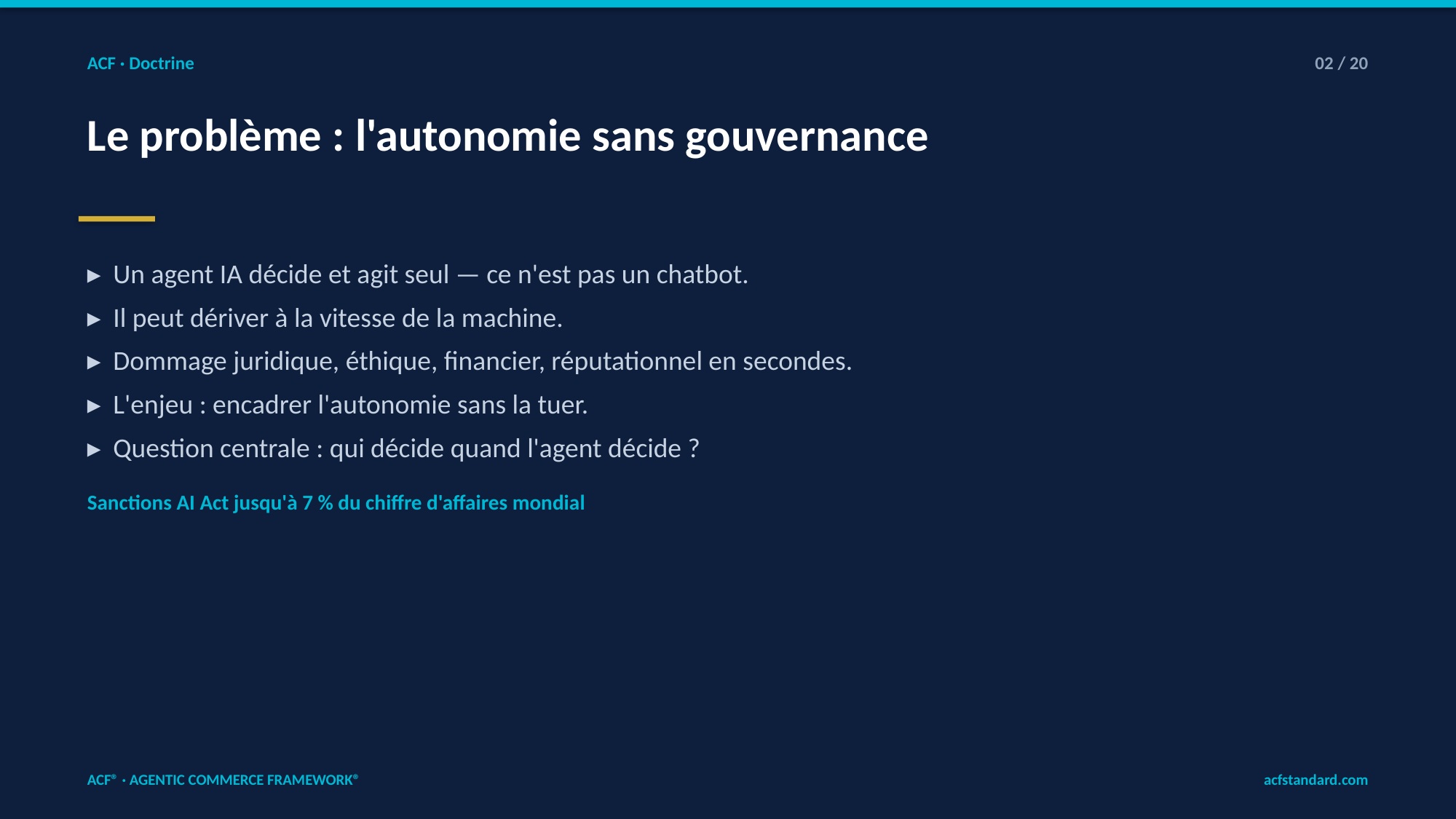

ACF · Doctrine
02 / 20
Le problème : l'autonomie sans gouvernance

▸  Un agent IA décide et agit seul — ce n'est pas un chatbot.
▸  Il peut dériver à la vitesse de la machine.
▸  Dommage juridique, éthique, financier, réputationnel en secondes.
▸  L'enjeu : encadrer l'autonomie sans la tuer.
▸  Question centrale : qui décide quand l'agent décide ?
Sanctions AI Act jusqu'à 7 % du chiffre d'affaires mondial
ACF® · AGENTIC COMMERCE FRAMEWORK®
acfstandard.com